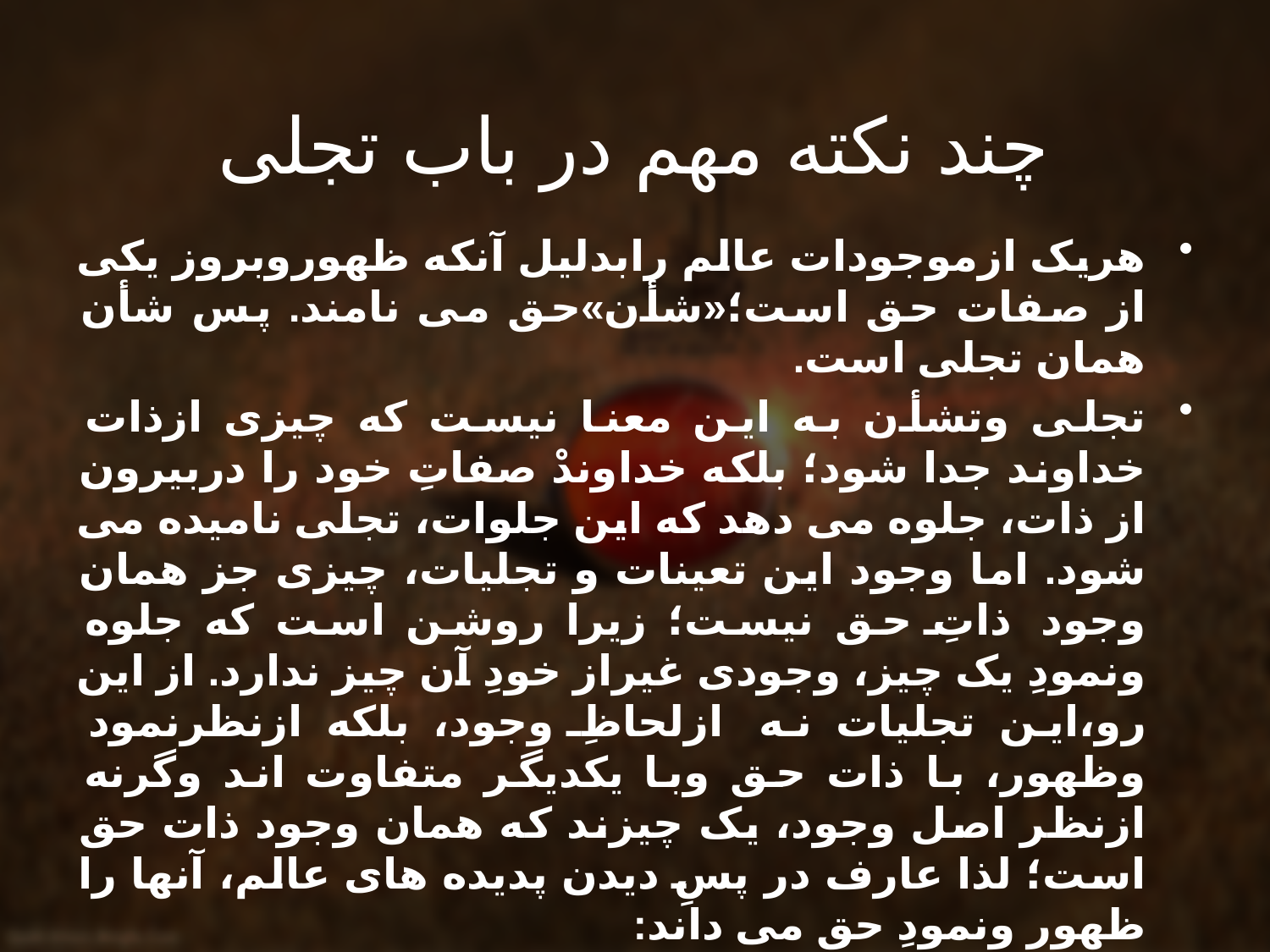

# چند نکته مهم در باب تجلی
هريک ازموجودات عالم رابدليل آنکه ظهوروبروز يکی از صفات حق است؛«شأن»حق می نامند. پس شأن همان تجلی است.
تجلی وتشأن به اين معنا نيست که چيزی ازذات خداوند جدا شود؛ بلکه خداوندْ صفاتِ خود را دربيرون از ذات، جلوه می دهد که اين جلوات، تجلی ناميده می شود. اما وجود اين تعينات و تجليات، چيزی جز همان وجود ذاتِ حق نيست؛ زيرا روشن است که جلوه ونمودِ يک چيز، وجودی غيراز خودِ آن چيز ندارد. از اين رو،اين تجليات نه ازلحاظِ وجود، بلکه ازنظرنمود وظهور، با ذات حق وبا يکديگر متفاوت اند وگرنه ازنظر اصل وجود، يک چيزند که همان وجود ذات حق است؛ لذا عارف در پسِ ديدن پديده های عالم، آنها را ظهور ونمودِ حق می داند:
          به هرجا بنگرم توپديدار آمدی   ای نانموده رخ تو چه بسيار آمدی